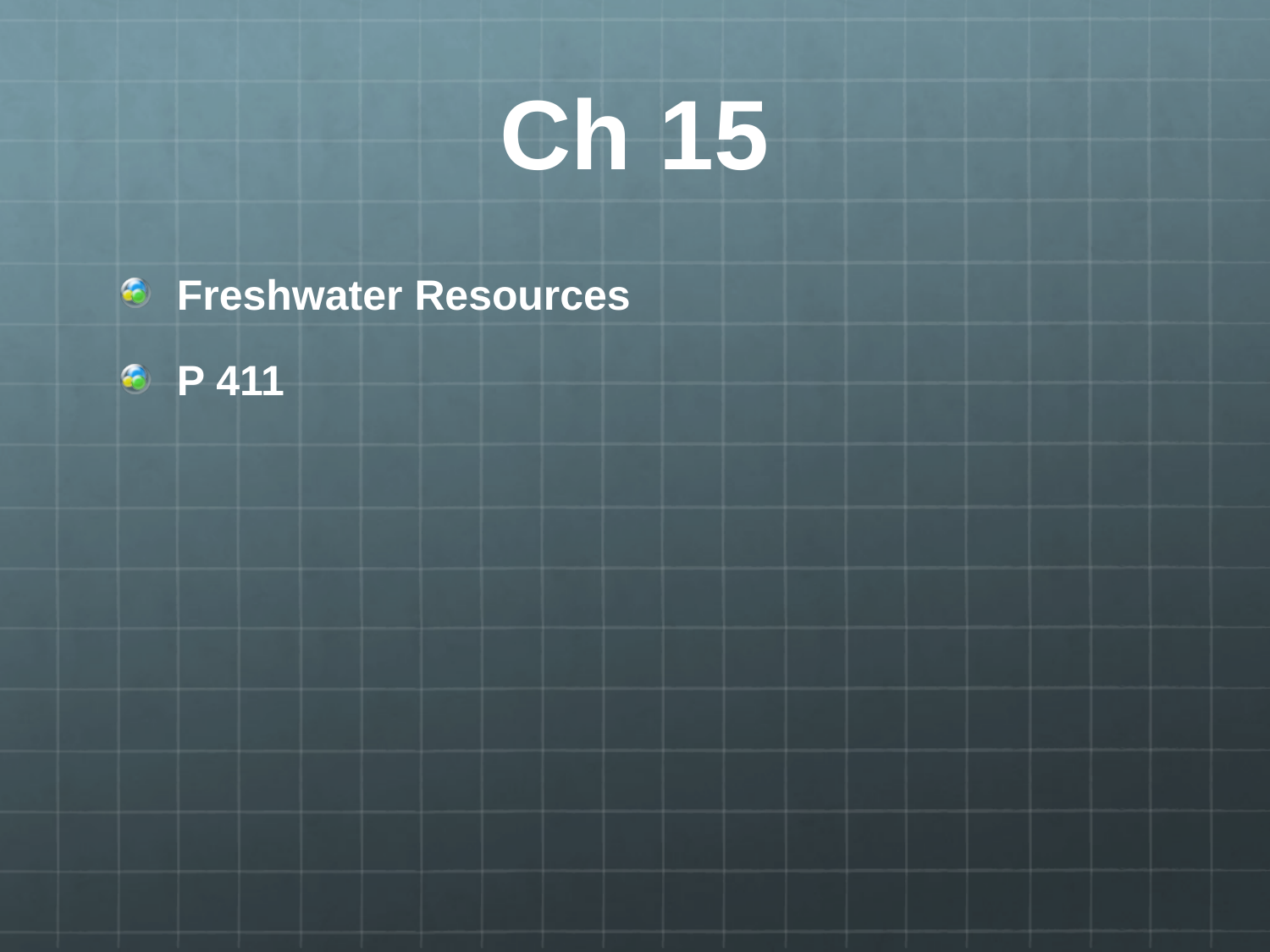

# Ch 15
Freshwater Resources
P 411